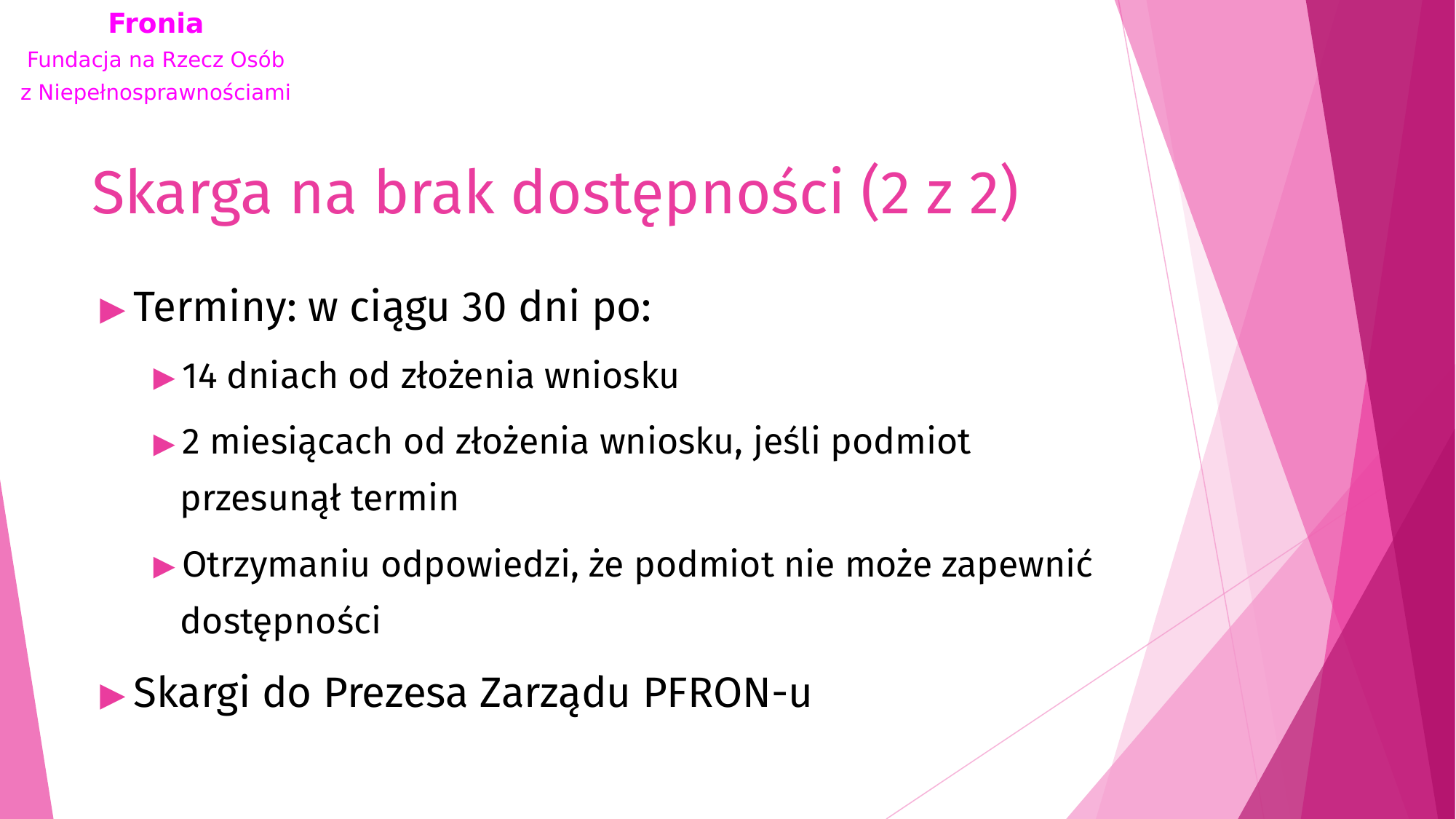

# Skarga na brak dostępności (2 z 2)
Terminy: w ciągu 30 dni po:
14 dniach od złożenia wniosku
2 miesiącach od złożenia wniosku, jeśli podmiot przesunął termin
Otrzymaniu odpowiedzi, że podmiot nie może zapewnić dostępności
Skargi do Prezesa Zarządu PFRON-u